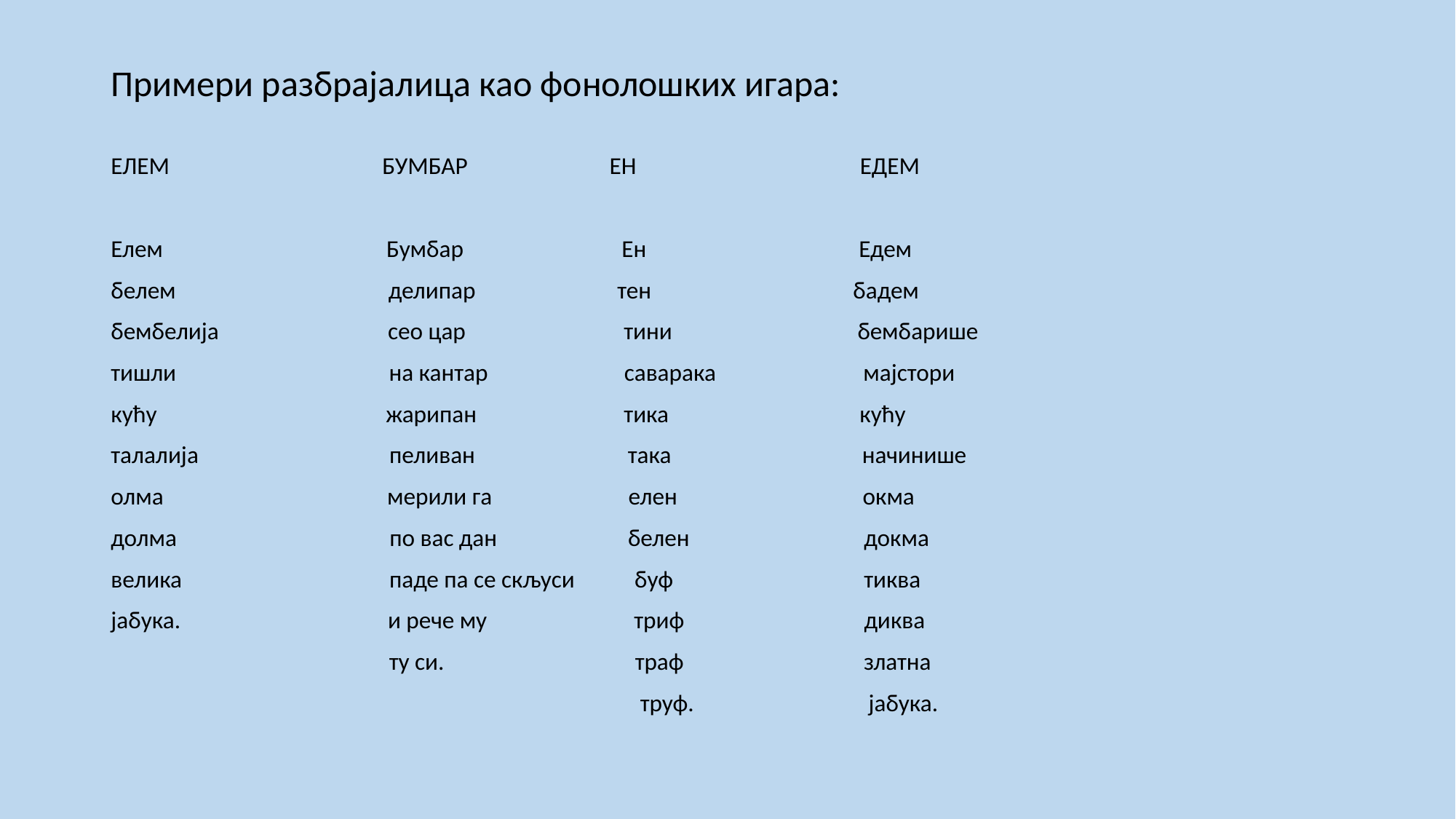

# Примери разбрајалица као фонолошких игара:
ЕЛЕМ                                       БУМБАР                          ЕН                                         ЕДЕМ

Елем                                         Бумбар                             Ен                                       Едем
белем                                       делипар                          тен                                     бадем
бембелија                               сео цар                             тини                                  бембарише
тишли                                       на кантар                         саварака                           мајстори
кућу                                          жарипан                           тика                                   кућу
талалија                                   пеливан                            така                                   начинише
олма                                         мерили га                         елен                                  окма
долма                                       по вас дан                        белен                                докма
велика                                      паде па се скљуси           буф                                   тиква
јабука.                                      и рече му                           триф                                 диква
                                                   ту си.                                   траф                                 златна
                                                                                                 труф.                                јабука.